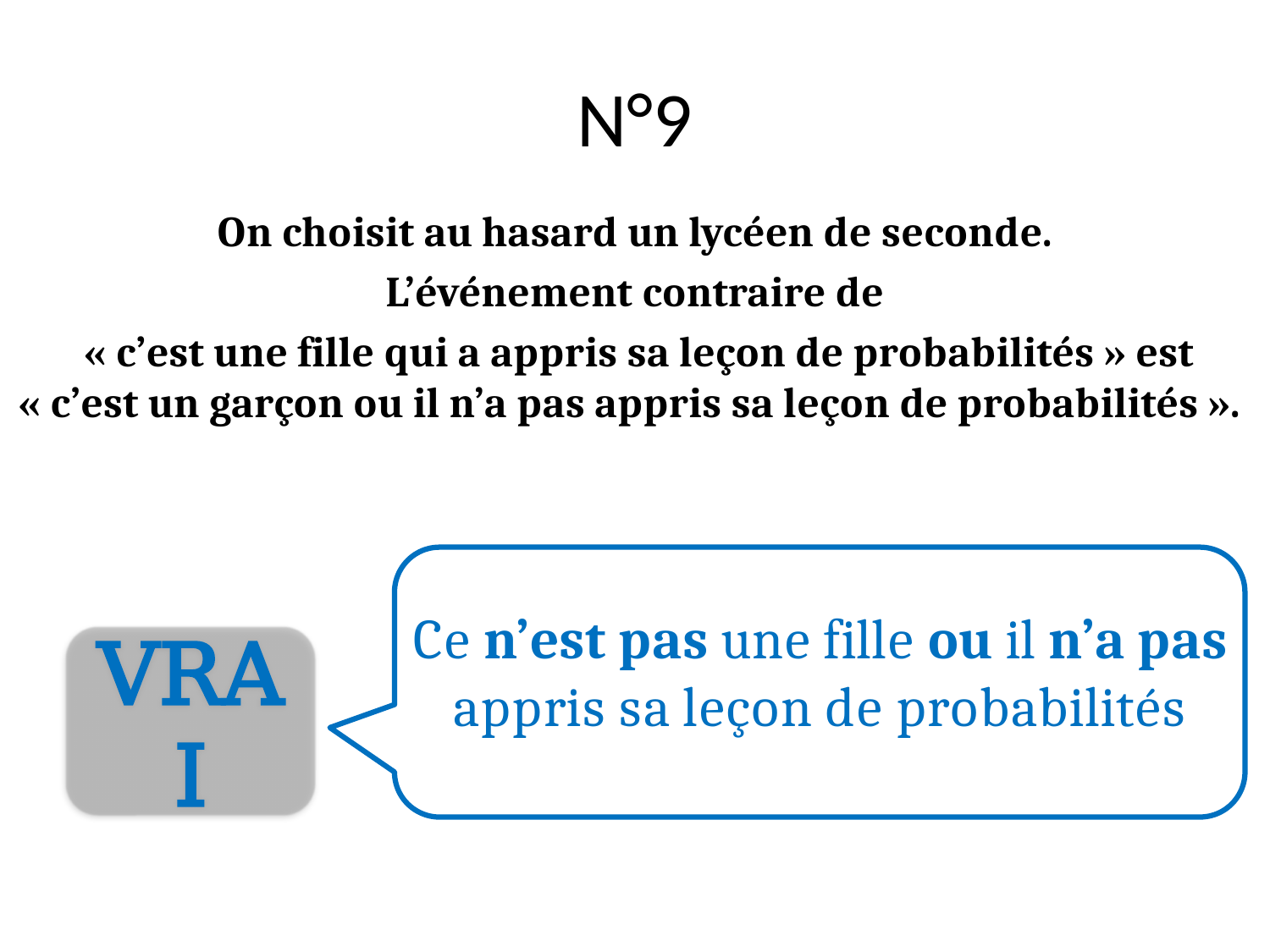

# N°9

On choisit au hasard un lycéen de seconde.
L’événement contraire de
 « c’est une fille qui a appris sa leçon de probabilités » est « c’est un garçon ou il n’a pas appris sa leçon de probabilités ».

Ce n’est pas une fille ou il n’a pas appris sa leçon de probabilités
VRAI